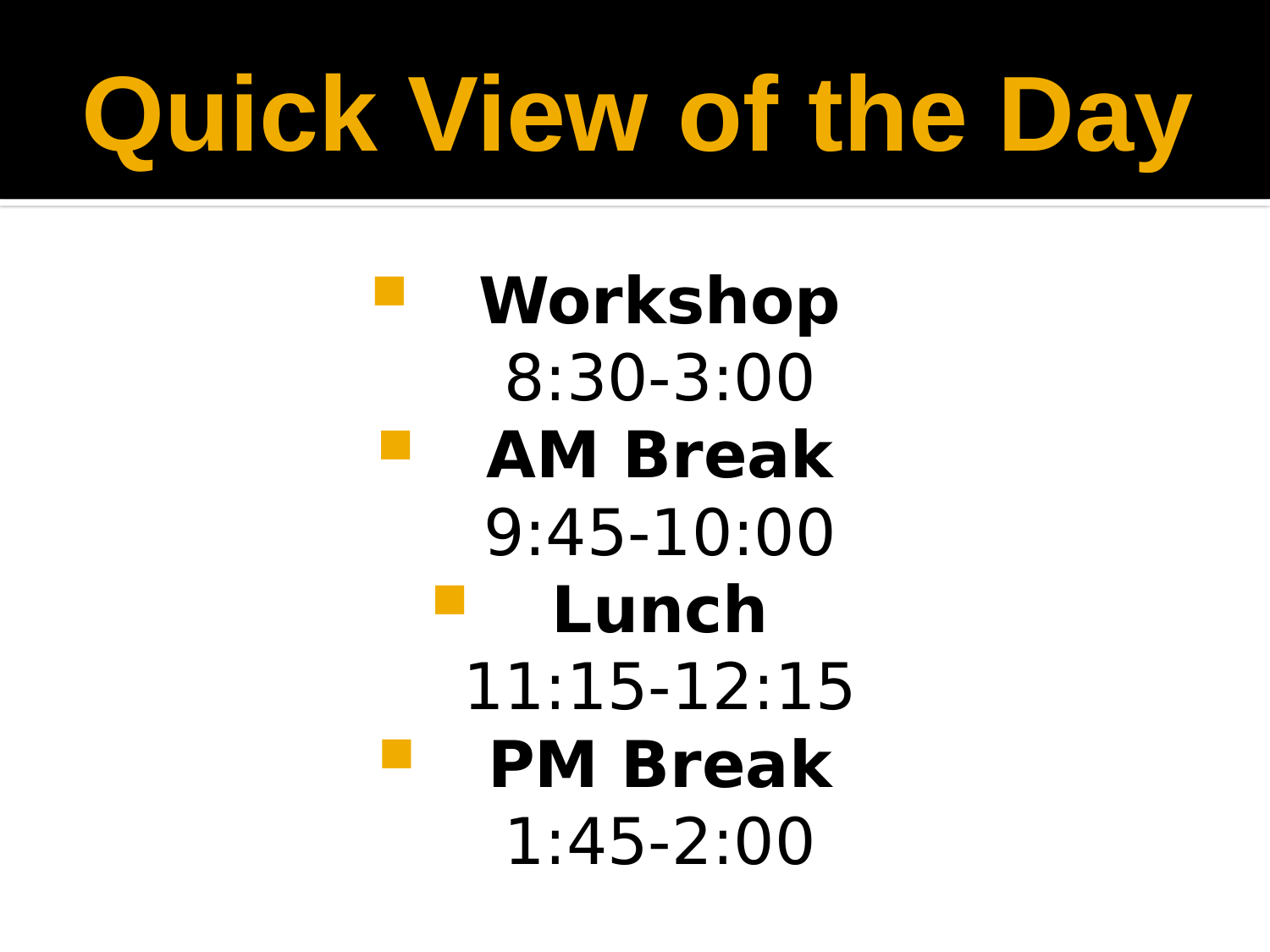

# Quick View of the Day
Workshop
		8:30-3:00
AM Break
		9:45-10:00
Lunch
		11:15-12:15
PM Break
		1:45-2:00